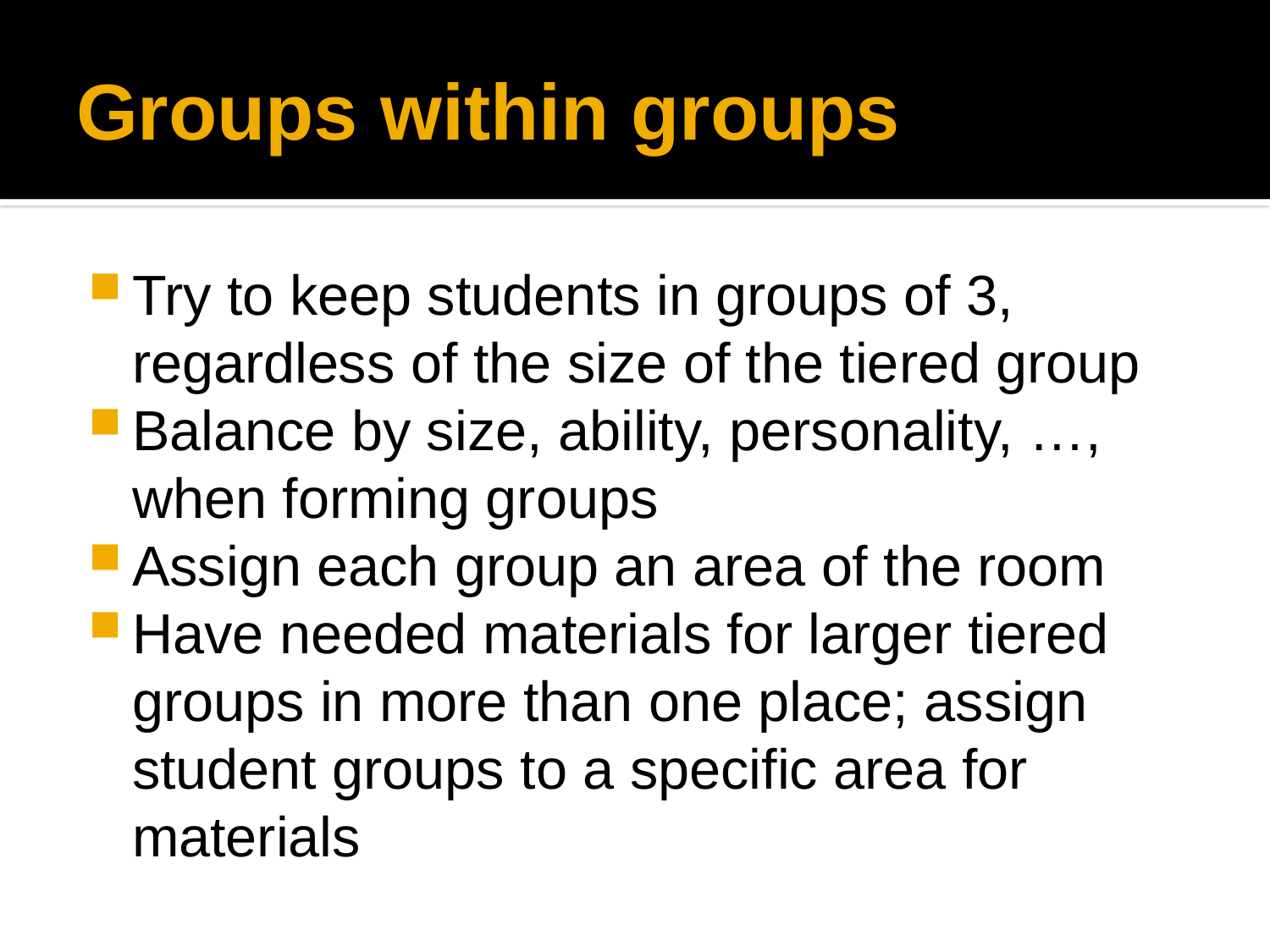

# Groups within groups
Try to keep students in groups of 3, regardless of the size of the tiered group
Balance by size, ability, personality, …, when forming groups
Assign each group an area of the room
Have needed materials for larger tiered groups in more than one place; assign student groups to a specific area for materials